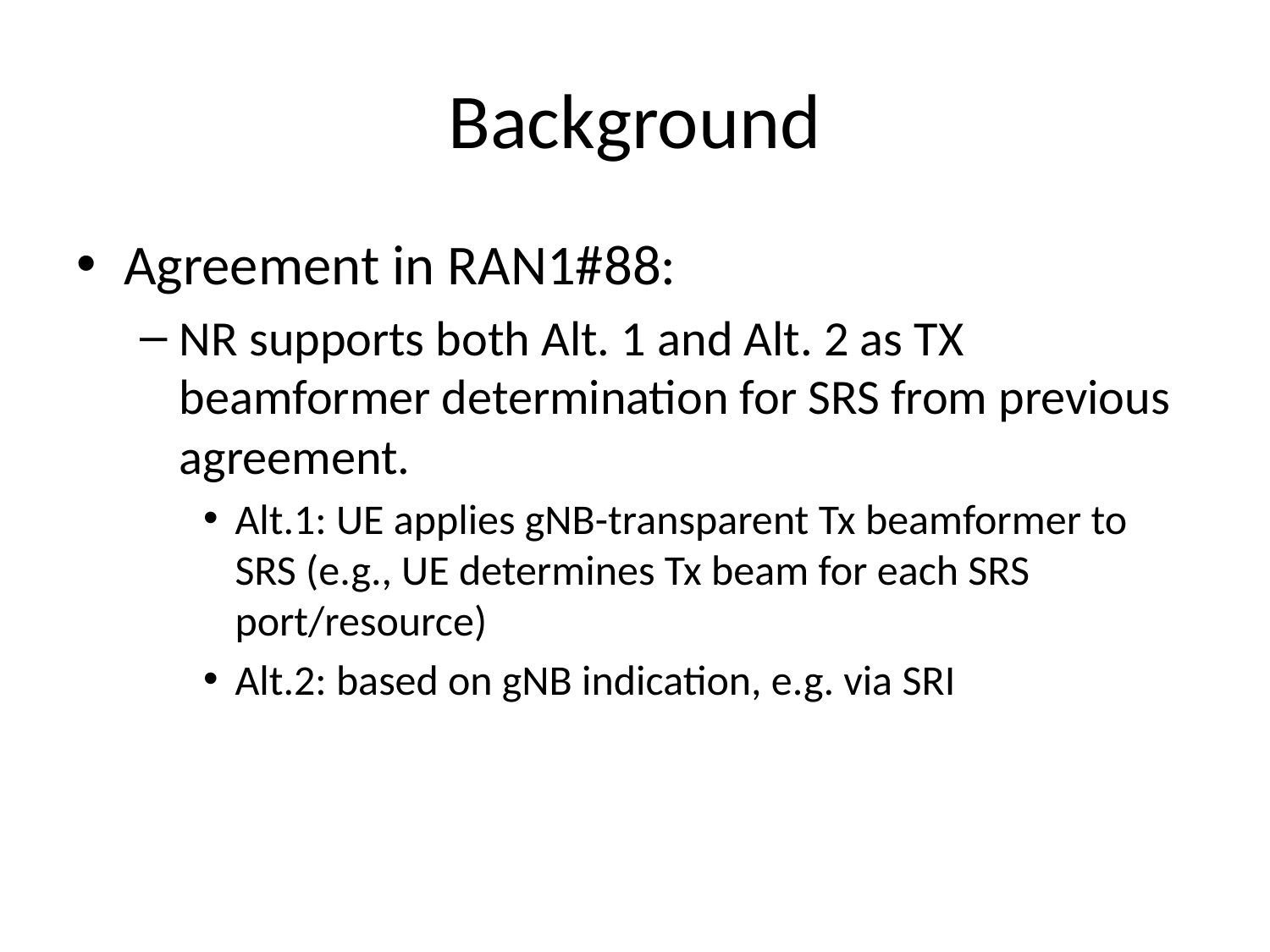

# Background
Agreement in RAN1#88:
NR supports both Alt. 1 and Alt. 2 as TX beamformer determination for SRS from previous agreement.
Alt.1: UE applies gNB-transparent Tx beamformer to SRS (e.g., UE determines Tx beam for each SRS port/resource)
Alt.2: based on gNB indication, e.g. via SRI